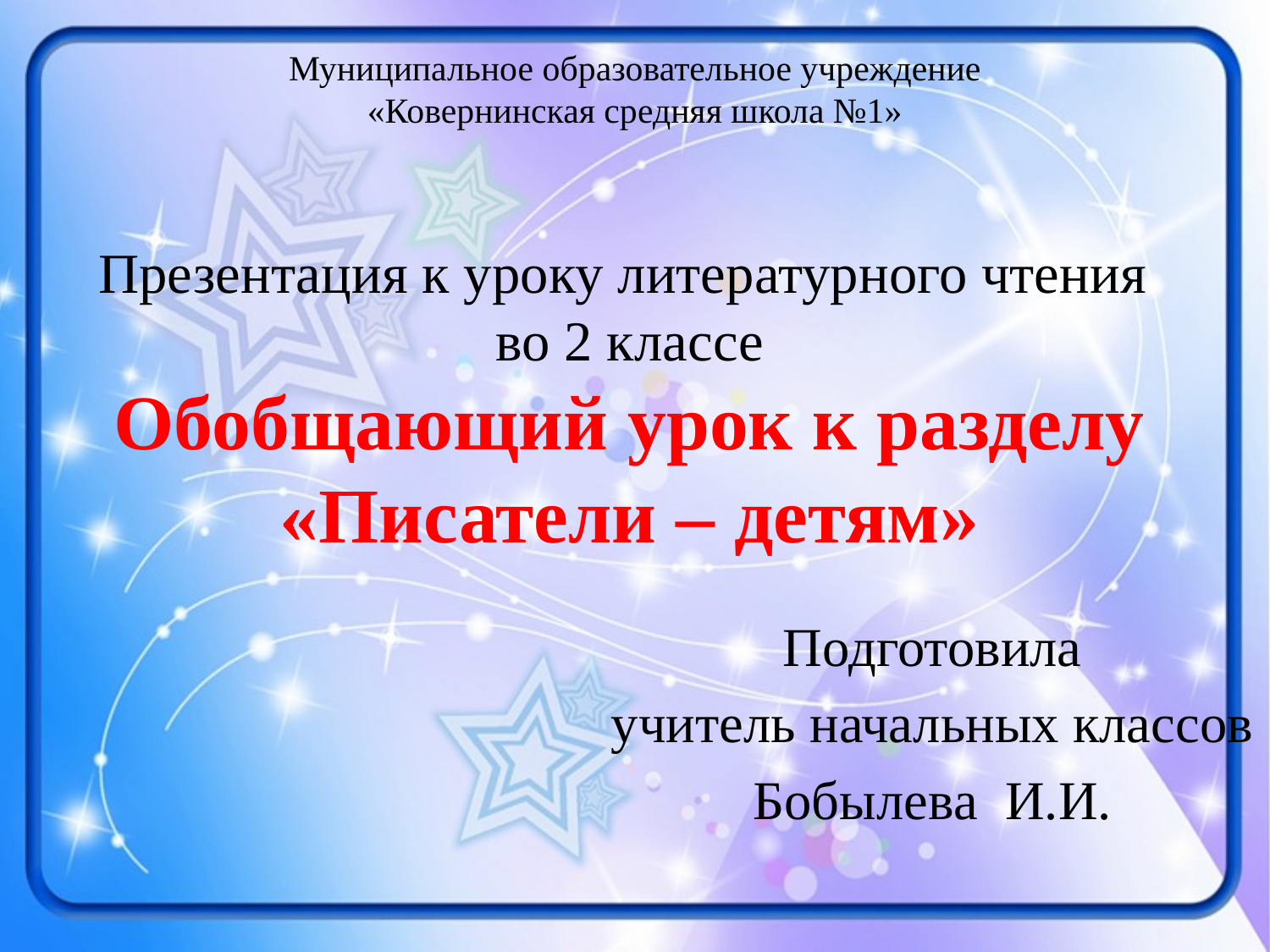

Муниципальное образовательное учреждение
«Ковернинская средняя школа №1»
# Презентация к уроку литературного чтения во 2 классе Обобщающий урок к разделу «Писатели – детям»
Подготовила
учитель начальных классов
Бобылева  И.И.